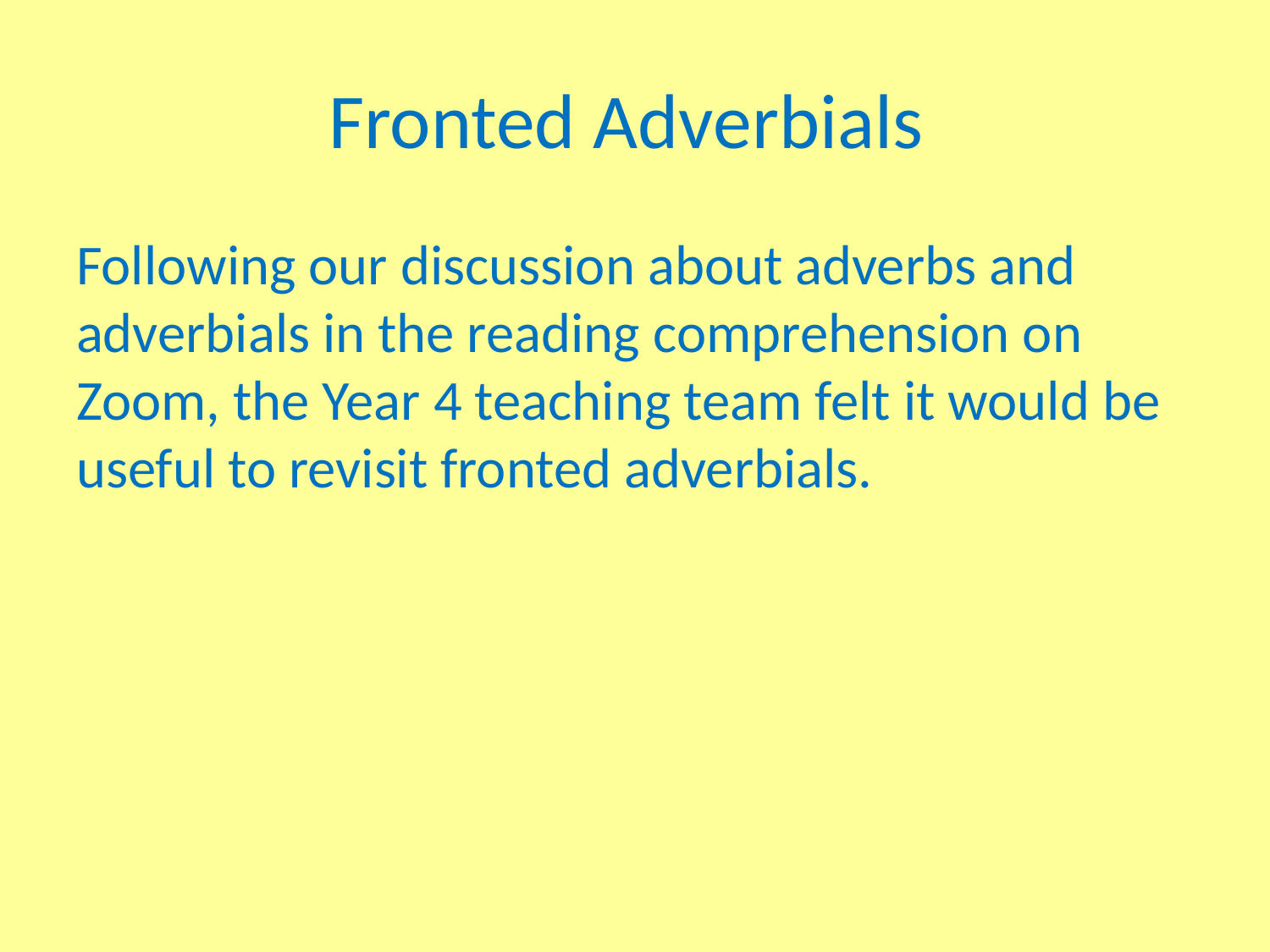

# Fronted Adverbials
Following our discussion about adverbs and adverbials in the reading comprehension on Zoom, the Year 4 teaching team felt it would be useful to revisit fronted adverbials.